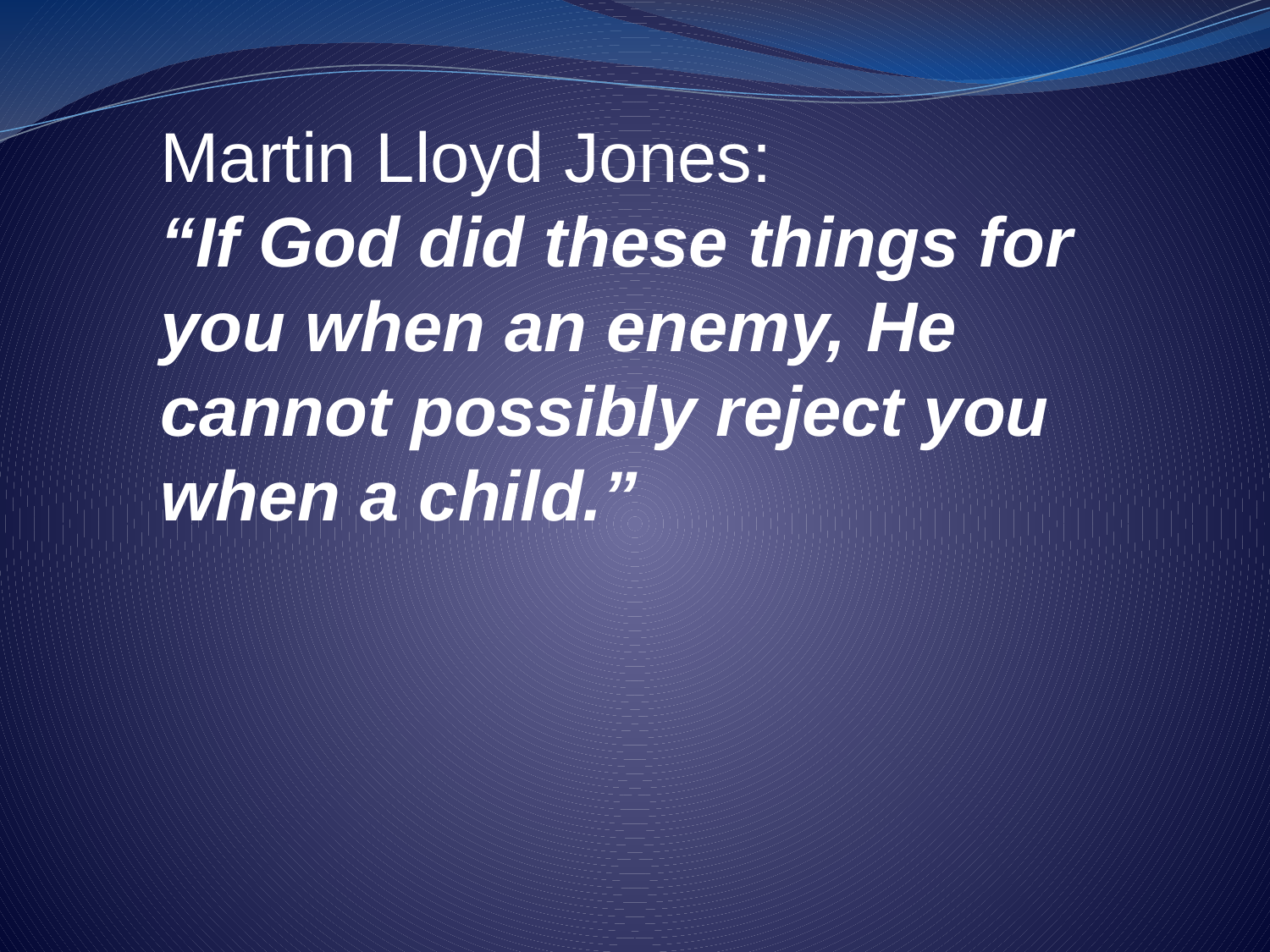

Martin Lloyd Jones:
“If God did these things for you when an enemy, He cannot possibly reject you when a child.”